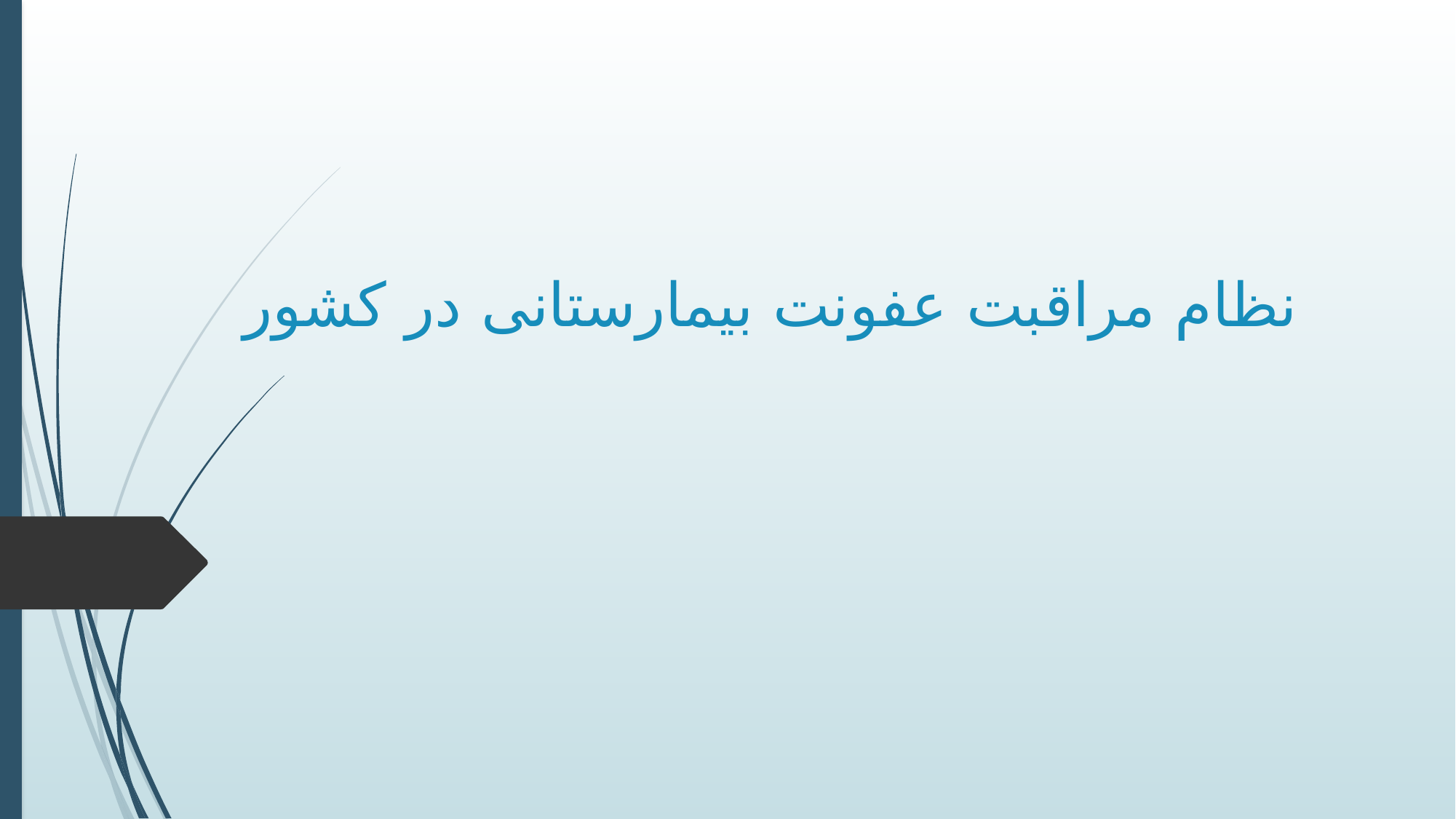

# نظام مراقبت عفونت بیمارستانی در کشور